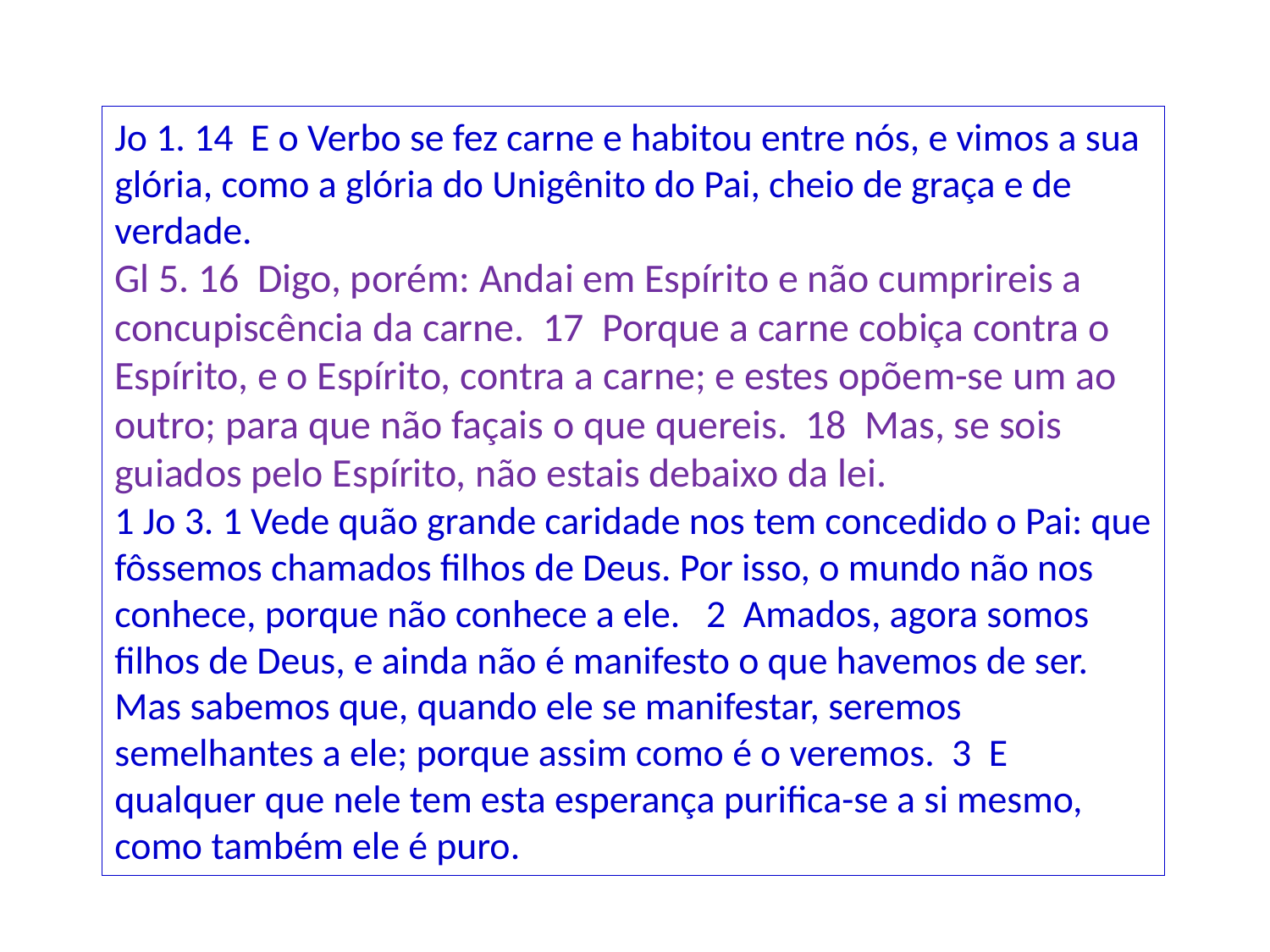

Jo 1. 14  E o Verbo se fez carne e habitou entre nós, e vimos a sua glória, como a glória do Unigênito do Pai, cheio de graça e de verdade.
Gl 5. 16  Digo, porém: Andai em Espírito e não cumprireis a concupiscência da carne.  17  Porque a carne cobiça contra o Espírito, e o Espírito, contra a carne; e estes opõem-se um ao outro; para que não façais o que quereis.  18  Mas, se sois guiados pelo Espírito, não estais debaixo da lei.
1 Jo 3. 1 Vede quão grande caridade nos tem concedido o Pai: que fôssemos chamados filhos de Deus. Por isso, o mundo não nos conhece, porque não conhece a ele.   2  Amados, agora somos filhos de Deus, e ainda não é manifesto o que havemos de ser. Mas sabemos que, quando ele se manifestar, seremos semelhantes a ele; porque assim como é o veremos.  3  E qualquer que nele tem esta esperança purifica-se a si mesmo, como também ele é puro.